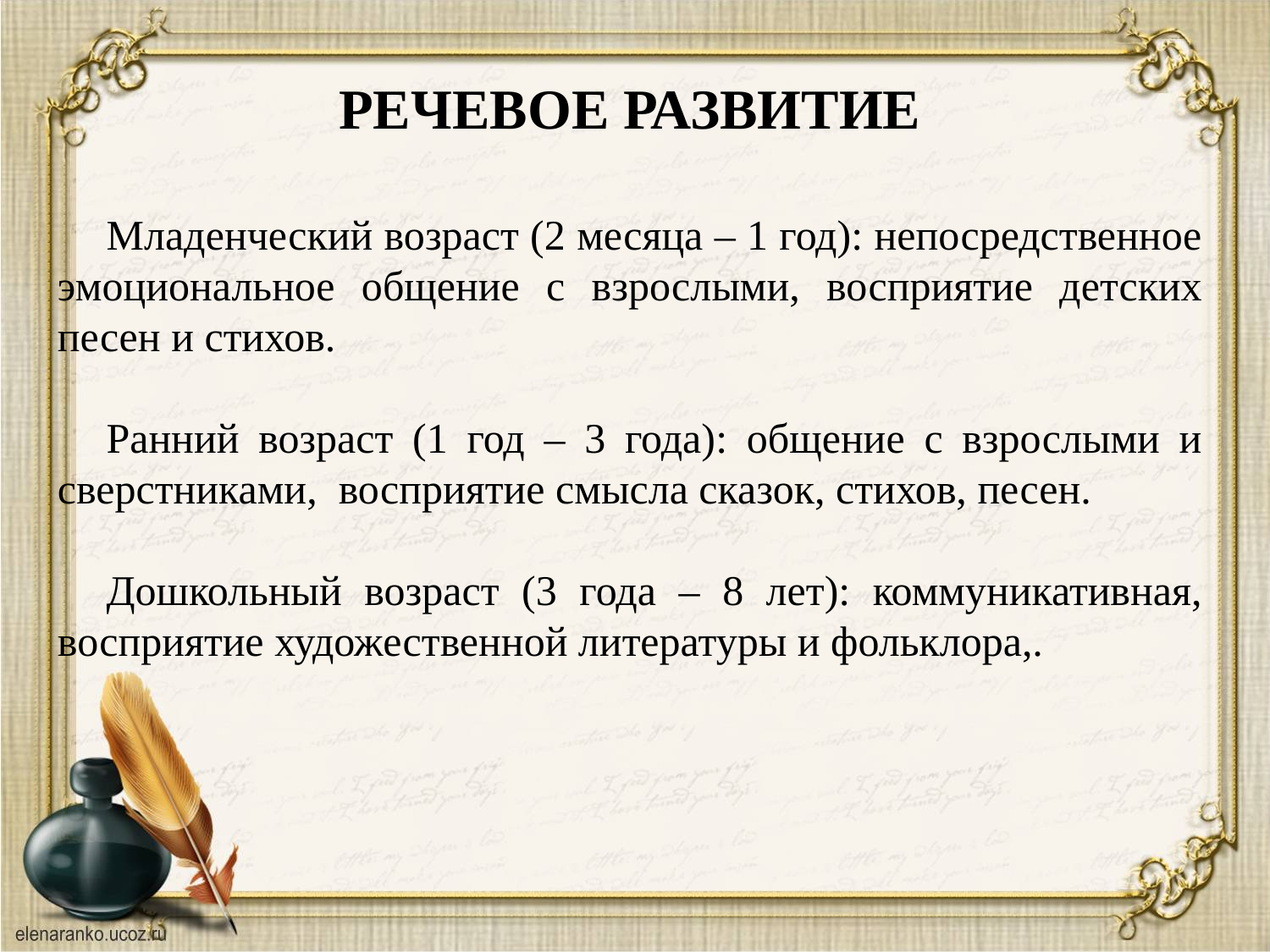

РЕЧЕВОЕ РАЗВИТИЕ

Младенческий возраст (2 месяца – 1 год): непосредственное эмоциональное общение с взрослыми, восприятие детских песен и стихов.

Ранний возраст (1 год – 3 года): общение с взрослыми и сверстниками,  восприятие смысла сказок, стихов, песен.

Дошкольный возраст (3 года – 8 лет): коммуникативная, восприятие художественной литературы и фольклора,.